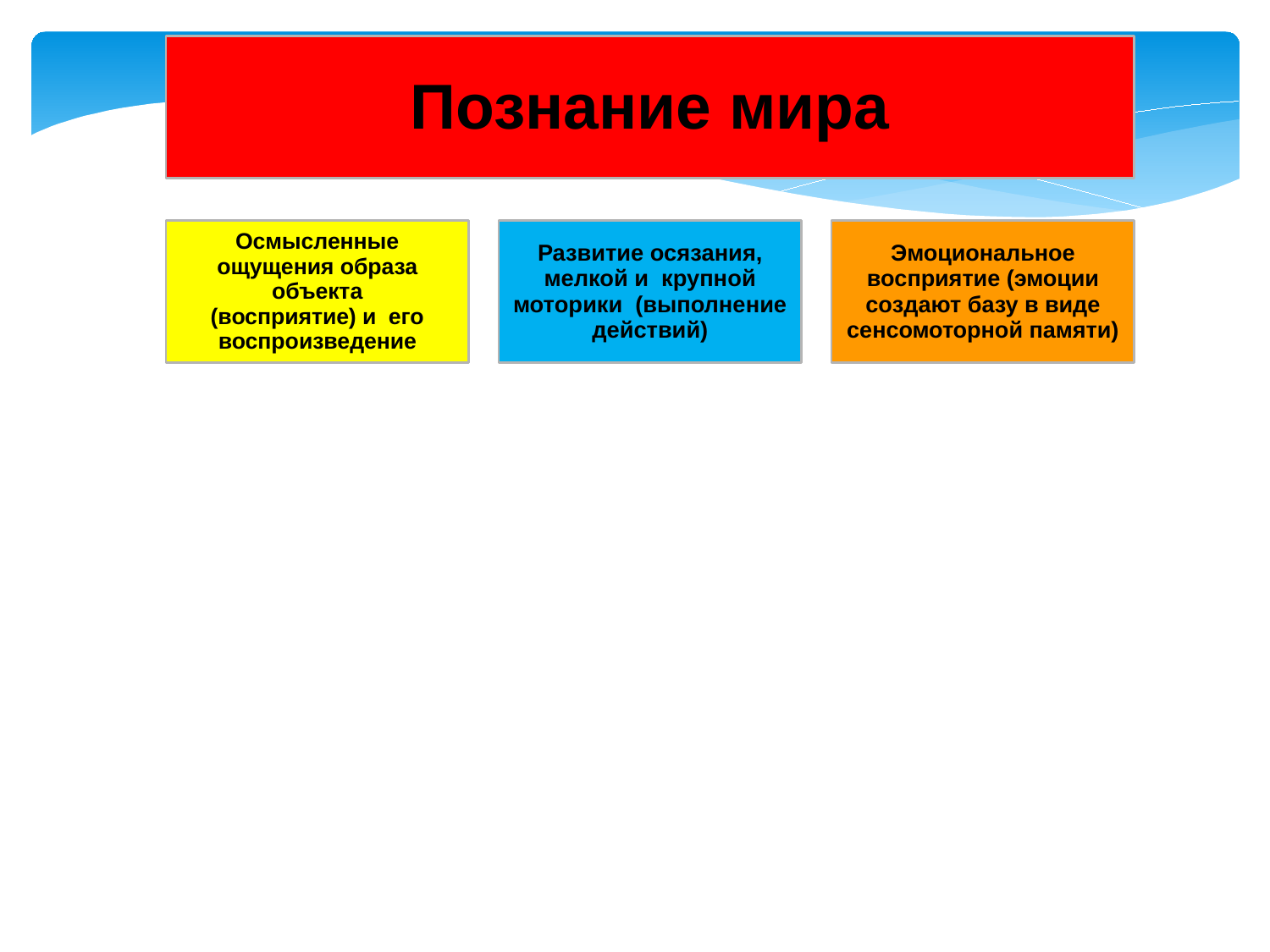

Познание мира
Развитие осязания, мелкой и  крупной моторики  (выполнение действий)
Эмоциональное восприятие (эмоции создают базу в виде сенсомоторной памяти)
Осмысленные ощущения образа объекта
(восприятие) и  его воспроизведение